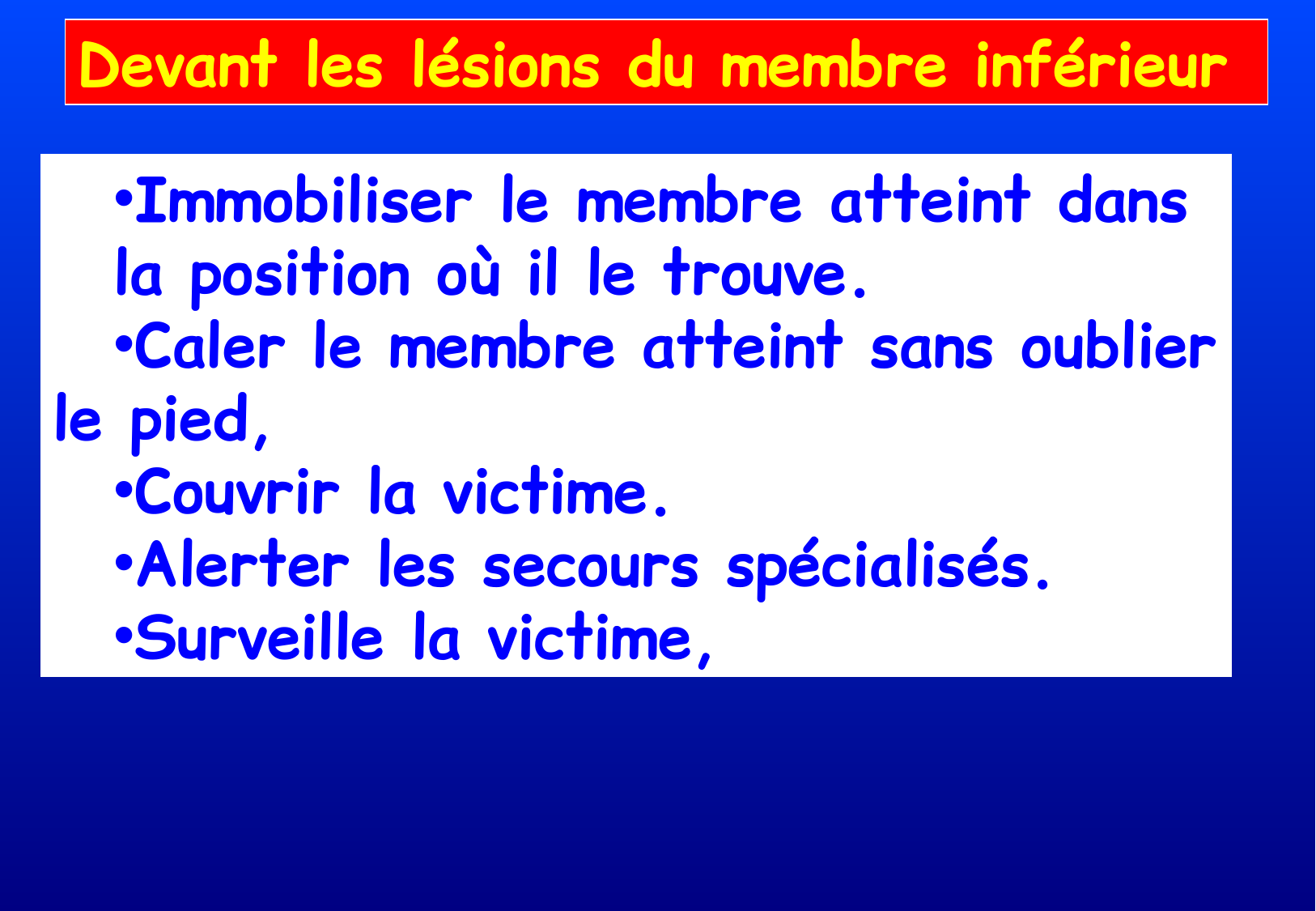

Devant les lésions du membre inférieur
Immobiliser le membre atteint dans
la position où il le trouve.
Caler le membre atteint sans oublier le pied,
Couvrir la victime.
Alerter les secours spécialisés.
Surveille la victime,